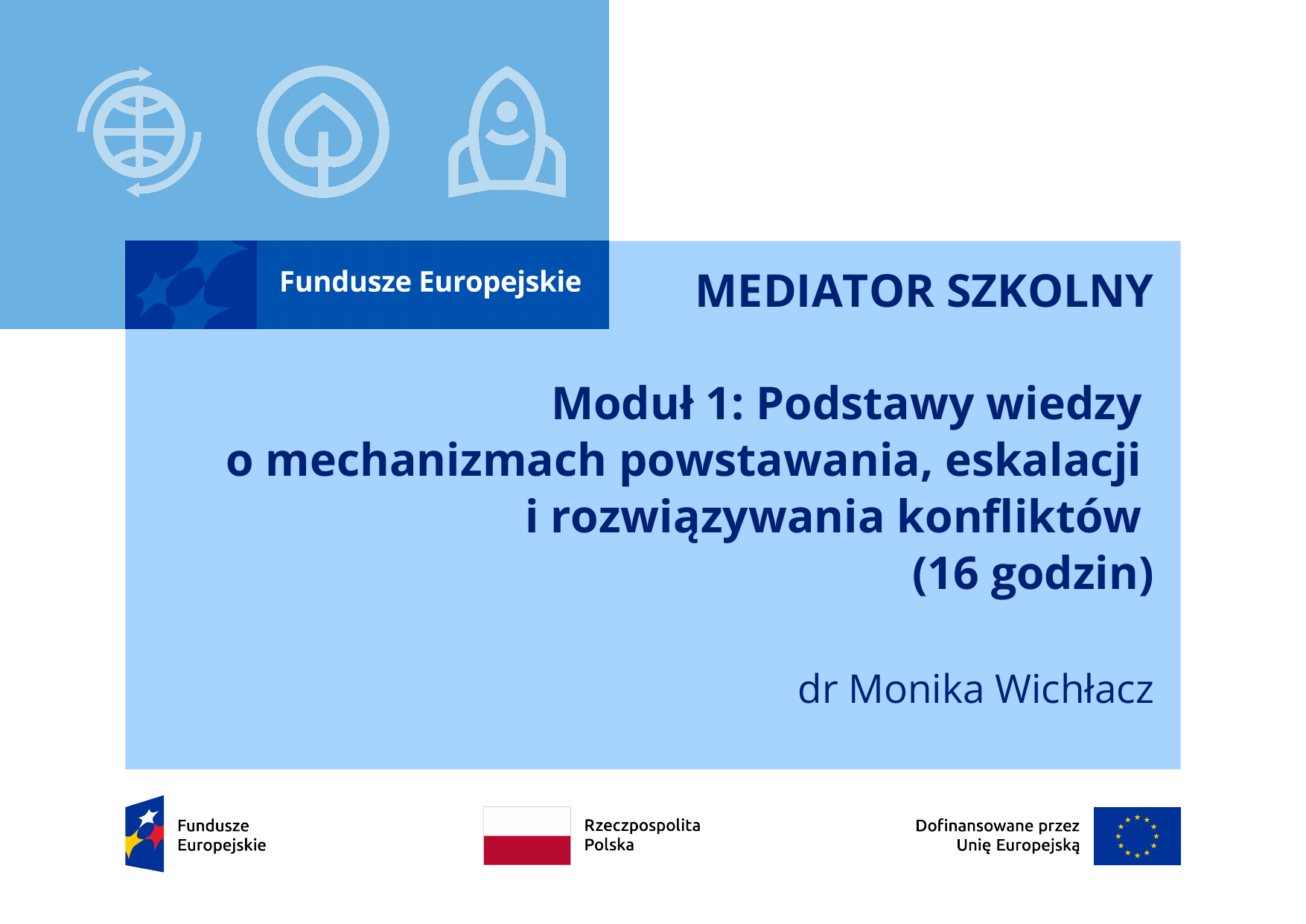

# MEDIATOR SZKOLNY Moduł 1: Podstawy wiedzy o mechanizmach powstawania, eskalacji i rozwiązywania konfliktów (16 godzin) dr Monika Wichłacz